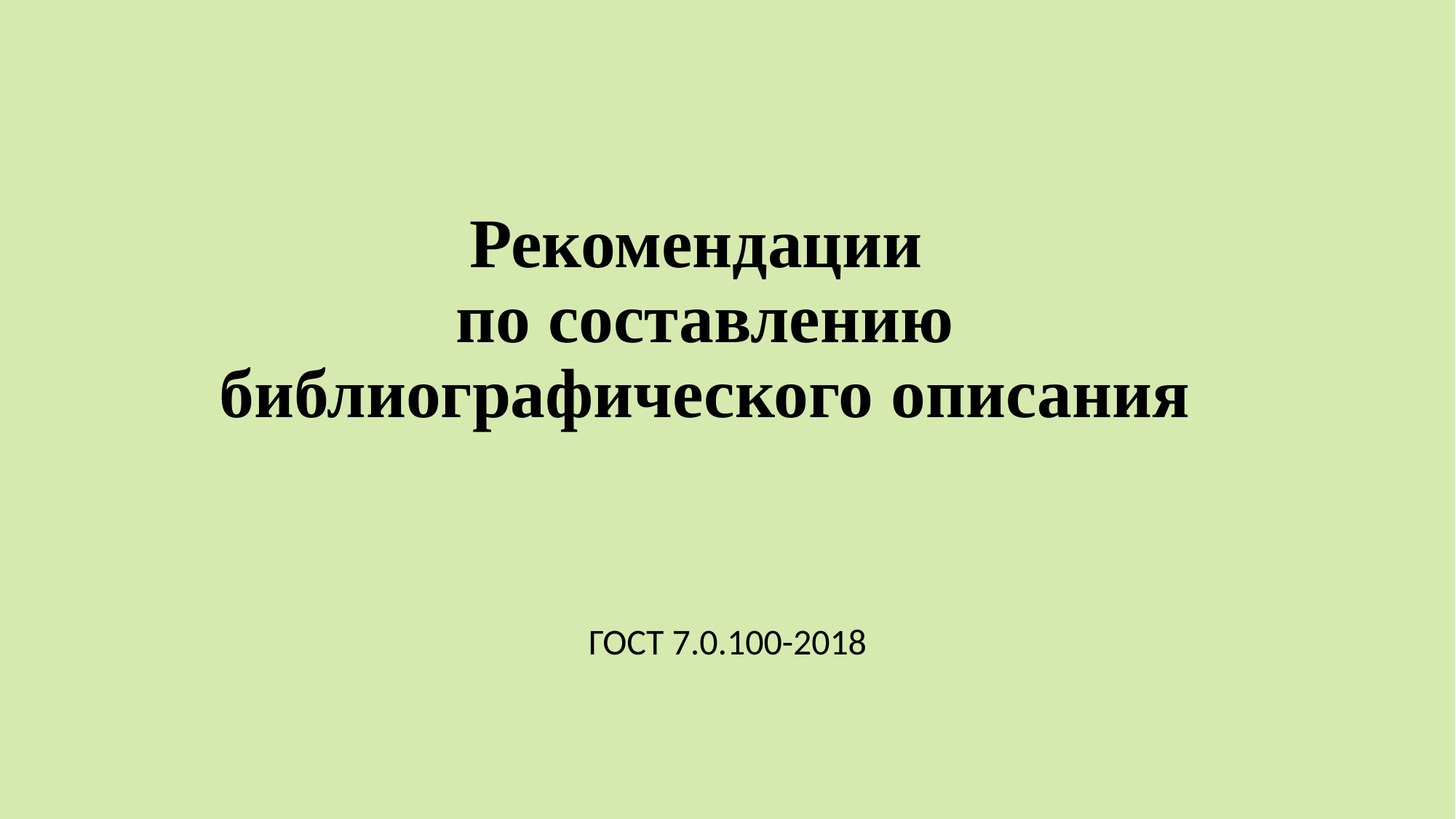

# Рекомендации по составлению библиографического описания
ГОСТ 7.0.100-2018